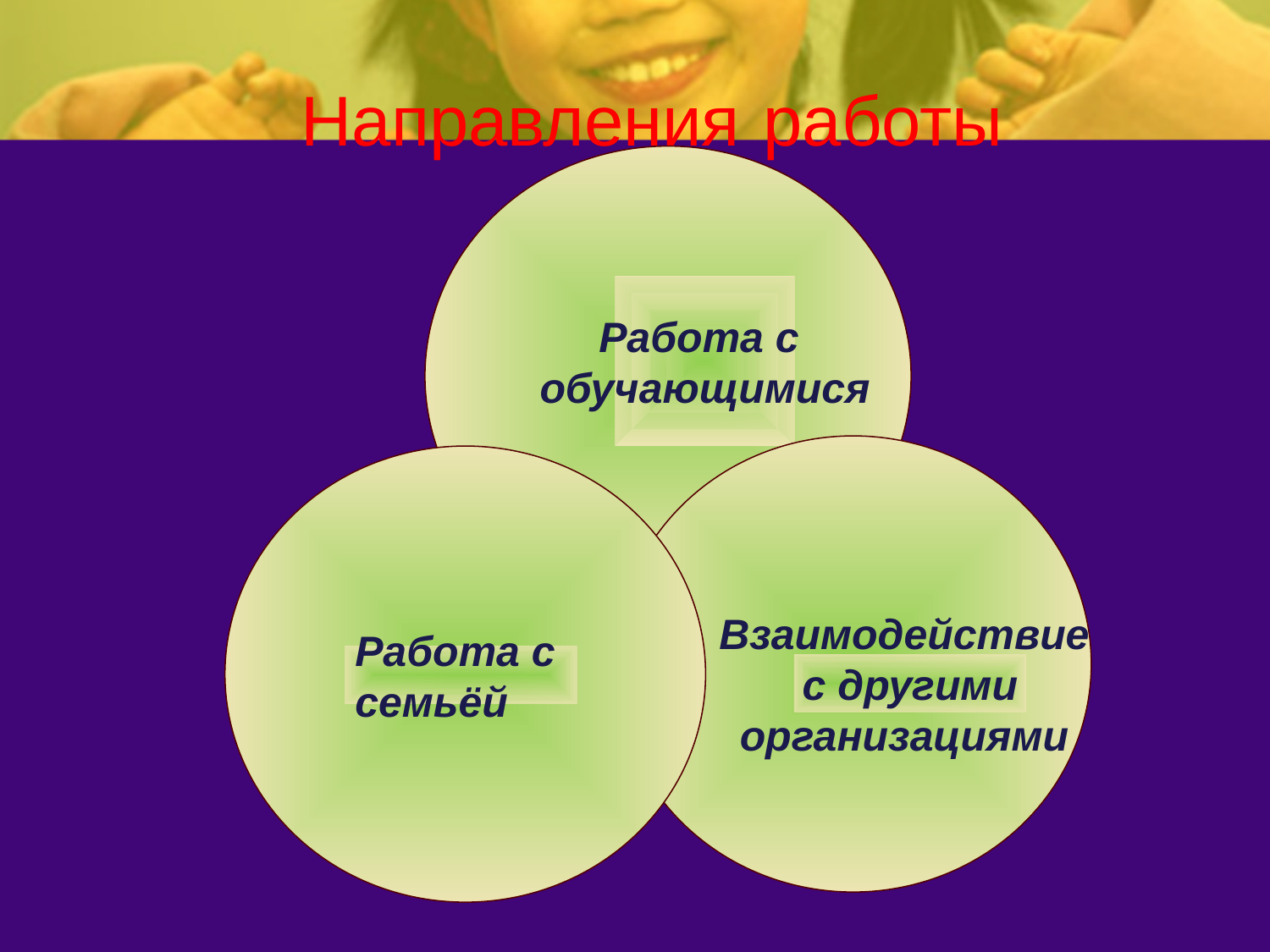

# Направления работы

Работа с
обучающимися

Работа с
семьёй
Взаимодействие
с другими
организациями